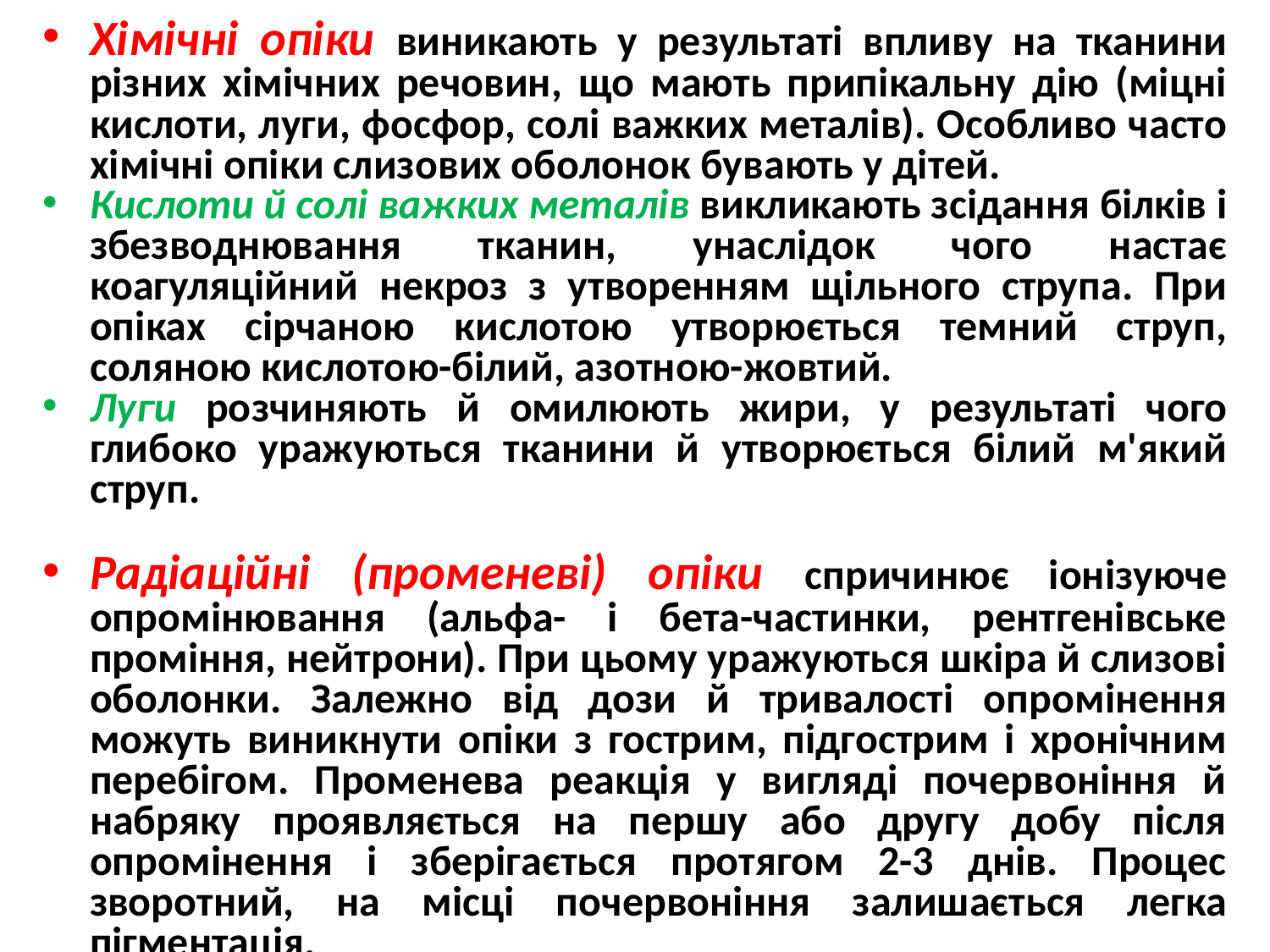

Хімічні опіки виникають у результаті впливу на тканини різних хімічних речовин, що мають припікальну дію (міцні кислоти, луги, фосфор, солі важких металів). Особливо часто хімічні опіки слизових оболонок бувають у дітей.
Кислоти й солі важких металів викликають зсідання білків і збезводнювання тканин, унаслідок чого настає коагуляційний некроз з утворенням щільного струпа. При опіках сірчаною кислотою утворюється темний струп, соляною кислотою-білий, азотною-жовтий.
Луги розчиняють й омилюють жири, у результаті чого глибоко уражуються тканини й утворюється білий м'який струп.

Радіаційні (променеві) опіки спричинює іонізуюче опромінювання (альфа- і бета-частинки, рентгенівське проміння, нейтрони). При цьому уражуються шкіра й слизові оболонки. Залежно від дози й тривалості опромінення можуть виникнути опіки з гострим, підгострим і хронічним перебігом. Променева реакція у вигляді почервоніння й набряку проявляється на першу або другу добу після опромінення і зберігається протягом 2-3 днів. Процес зворотний, на місці почервоніння залишається легка пігментація.